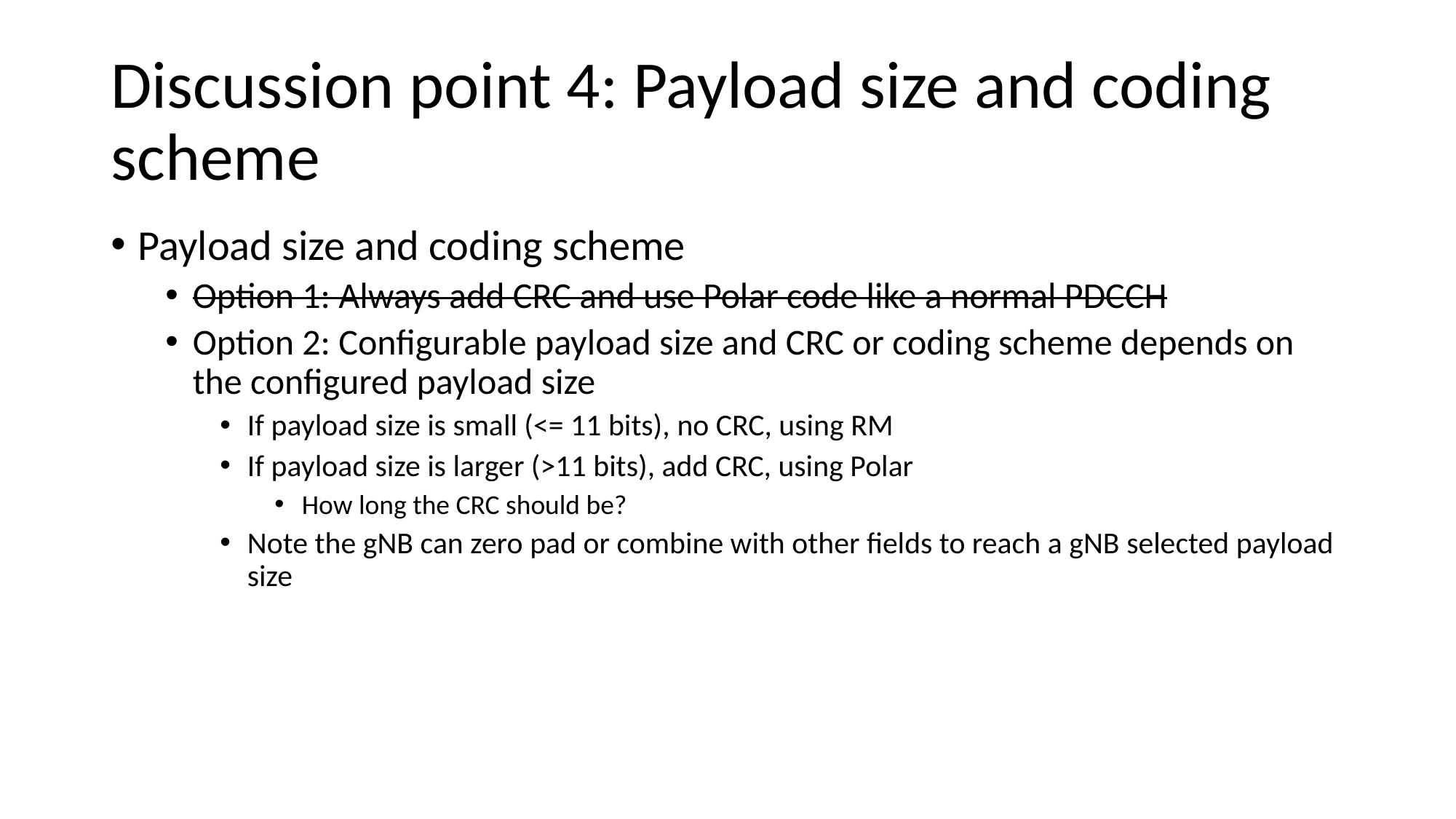

# Discussion point 4: Payload size and coding scheme
Payload size and coding scheme
Option 1: Always add CRC and use Polar code like a normal PDCCH
Option 2: Configurable payload size and CRC or coding scheme depends on the configured payload size
If payload size is small (<= 11 bits), no CRC, using RM
If payload size is larger (>11 bits), add CRC, using Polar
How long the CRC should be?
Note the gNB can zero pad or combine with other fields to reach a gNB selected payload size